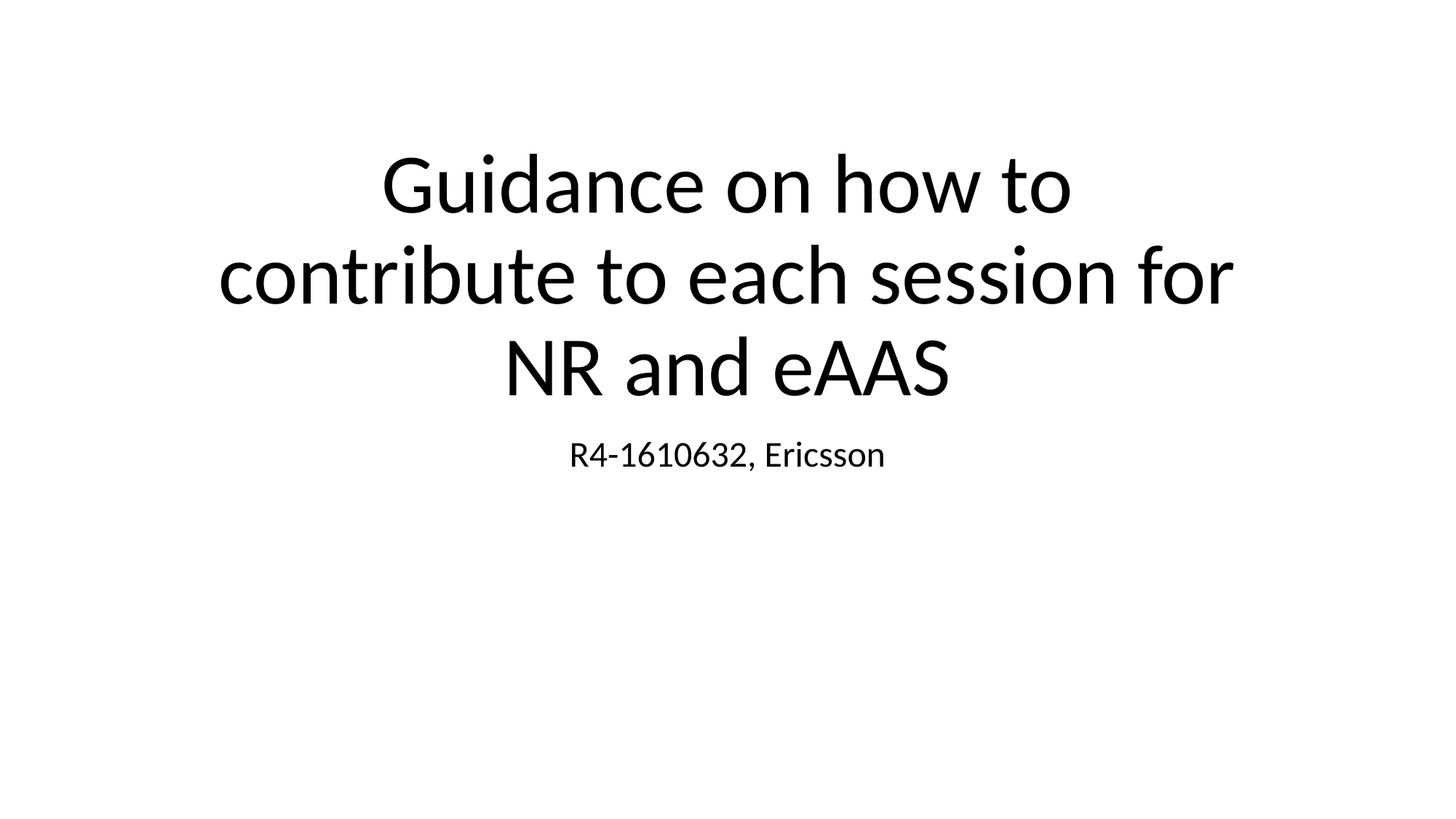

# Guidance on how to contribute to each session for NR and eAAS
R4-1610632, Ericsson